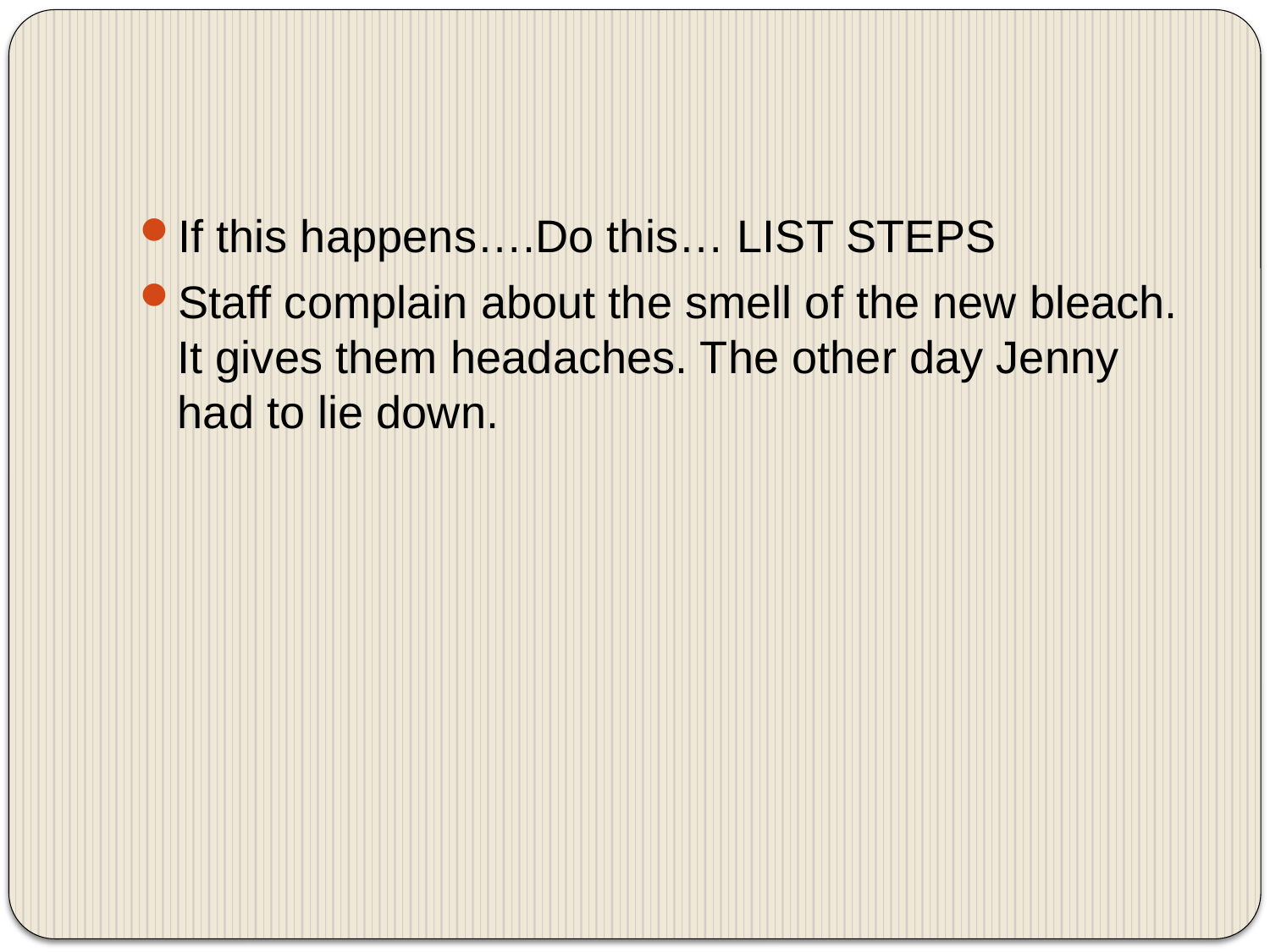

#
If this happens….Do this… LIST STEPS
Staff complain about the smell of the new bleach. It gives them headaches. The other day Jenny had to lie down.